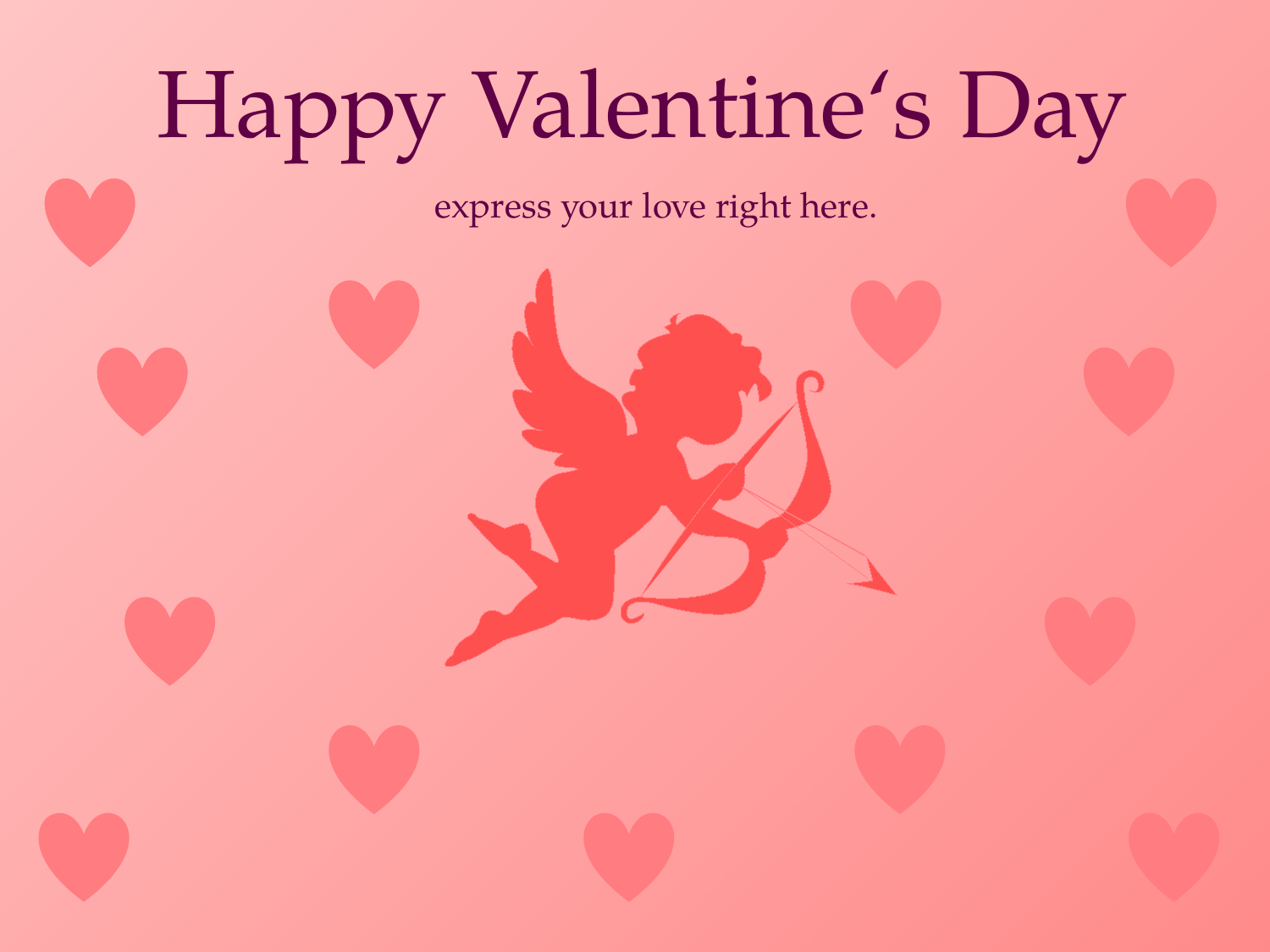

Happy Valentine‘s Day
express your love right here.